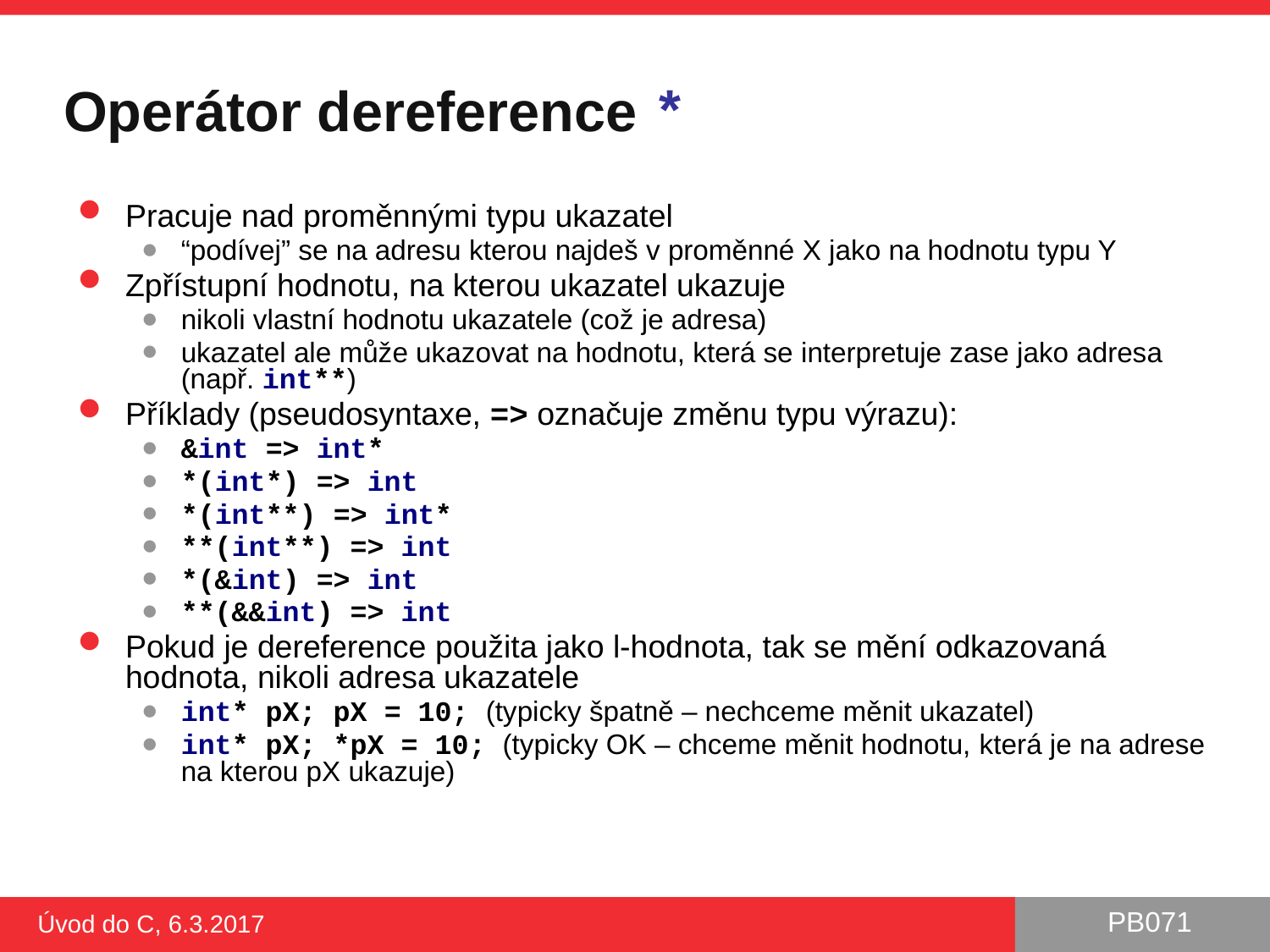

# Operátor dereference *
Pracuje nad proměnnými typu ukazatel
“podívej” se na adresu kterou najdeš v proměnné X jako na hodnotu typu Y
Zpřístupní hodnotu, na kterou ukazatel ukazuje
nikoli vlastní hodnotu ukazatele (což je adresa)
ukazatel ale může ukazovat na hodnotu, která se interpretuje zase jako adresa (např. int**)
Příklady (pseudosyntaxe, => označuje změnu typu výrazu):
&int => int*
*(int*) => int
*(int**) => int*
**(int**) => int
*(&int) => int
**(&&int) => int
Pokud je dereference použita jako l-hodnota, tak se mění odkazovaná hodnota, nikoli adresa ukazatele
int* pX; pX = 10; (typicky špatně – nechceme měnit ukazatel)
int* pX; *pX = 10; (typicky OK – chceme měnit hodnotu, která je na adrese na kterou pX ukazuje)
Úvod do C, 6.3.2017